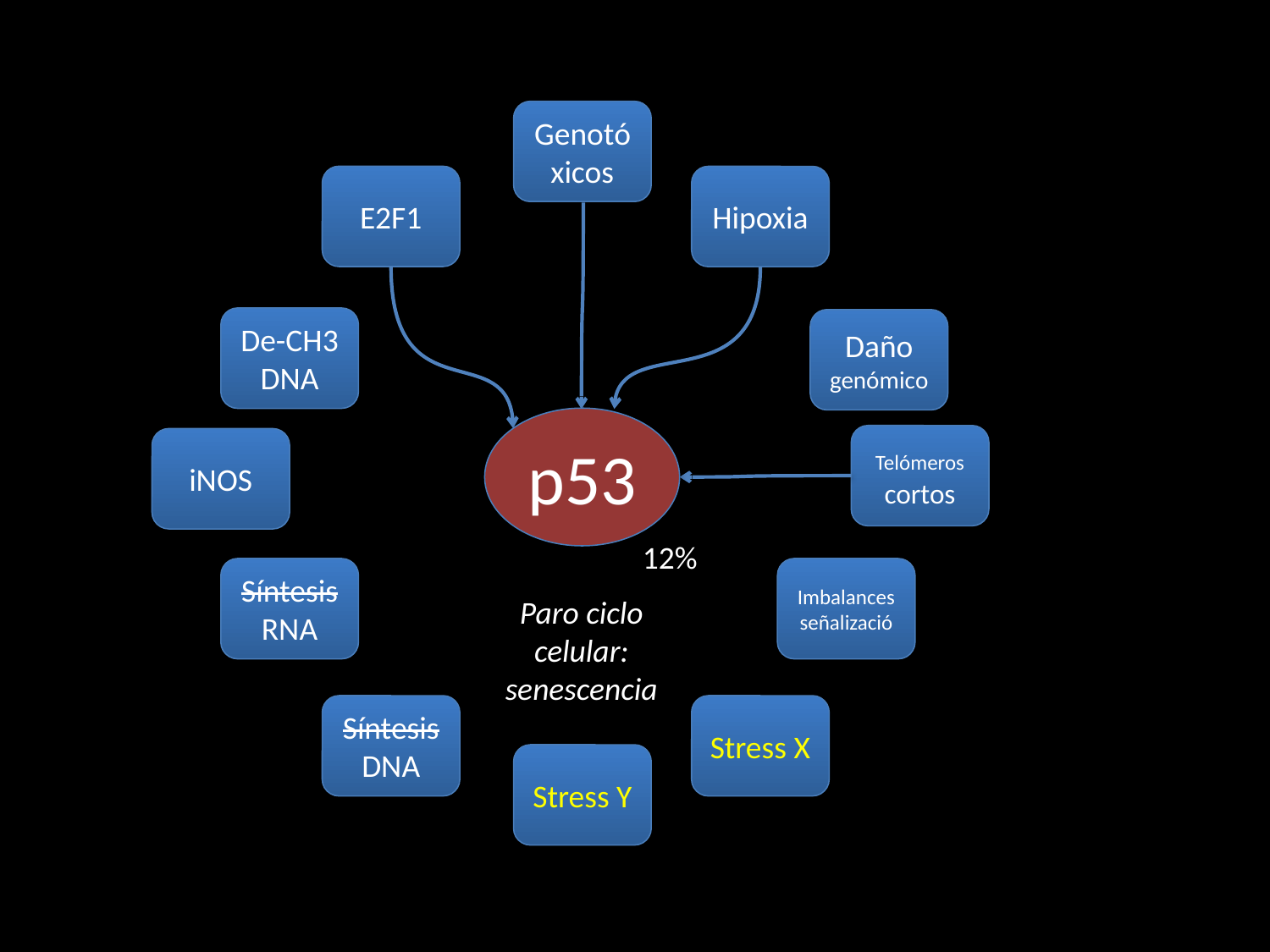

Genotóxicos
E2F1
Hipoxia
De-CH3 DNA
Daño genómico
p53
Telómeros cortos
iNOS
12%
Síntesis RNA
Imbalances señalizació
Paro ciclo celular: senescencia
Síntesis DNA
Stress X
Stress Y